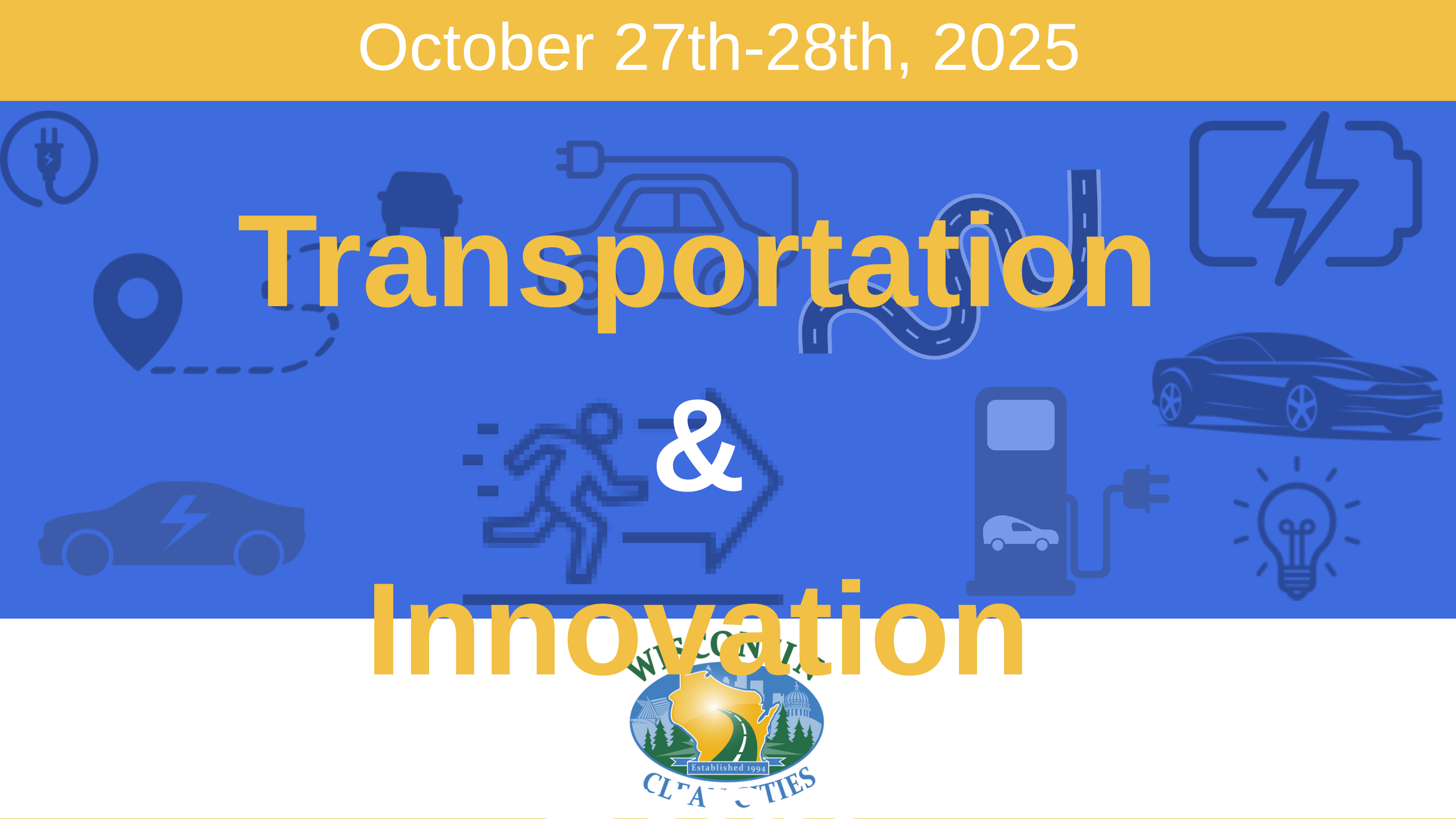

October 27th-28th, 2025

Transportation &
Innovation Expo